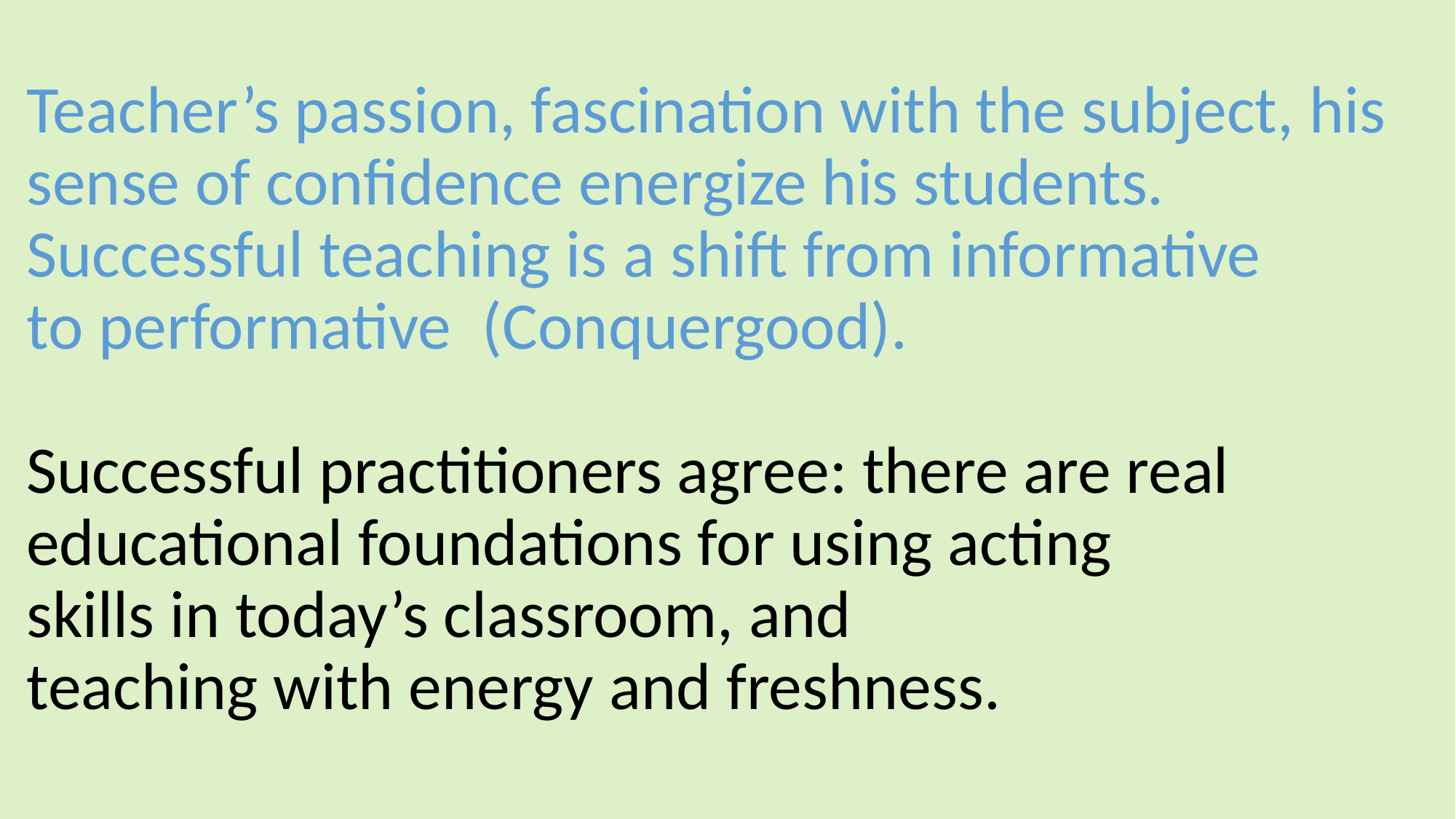

# Teacher’s passion, fascination with the subject, his sense of confidence energize his students. Successful teaching is a shift from informative to performative  (Conquergood). Successful practitioners agree: there are real educational foundations for using acting skills in today’s classroom, and teaching with energy and freshness.